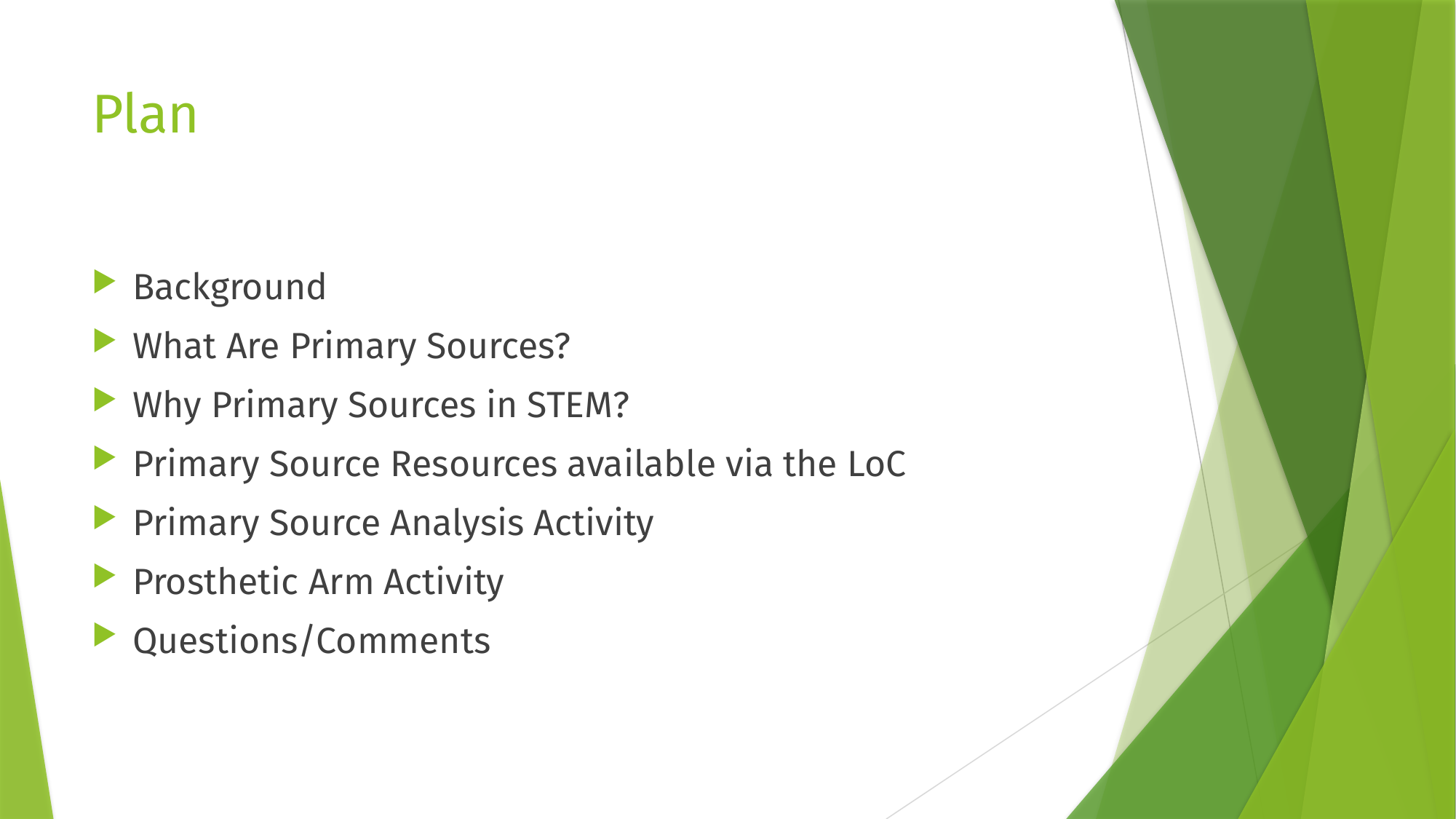

# Plan
Background
What Are Primary Sources?
Why Primary Sources in STEM?
Primary Source Resources available via the LoC
Primary Source Analysis Activity
Prosthetic Arm Activity
Questions/Comments